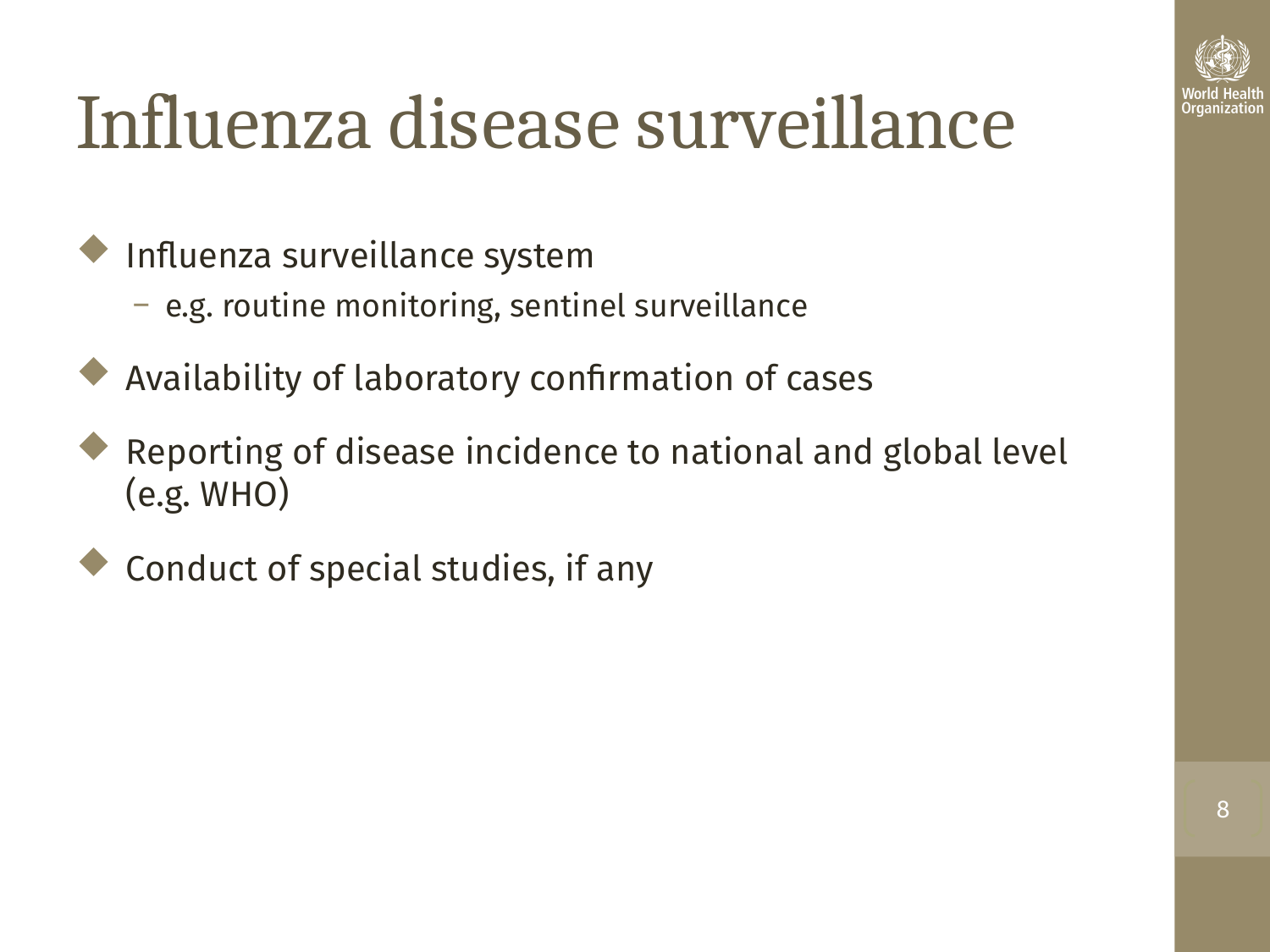

# Influenza disease surveillance
Influenza surveillance system
e.g. routine monitoring, sentinel surveillance
Availability of laboratory confirmation of cases
Reporting of disease incidence to national and global level (e.g. WHO)
Conduct of special studies, if any